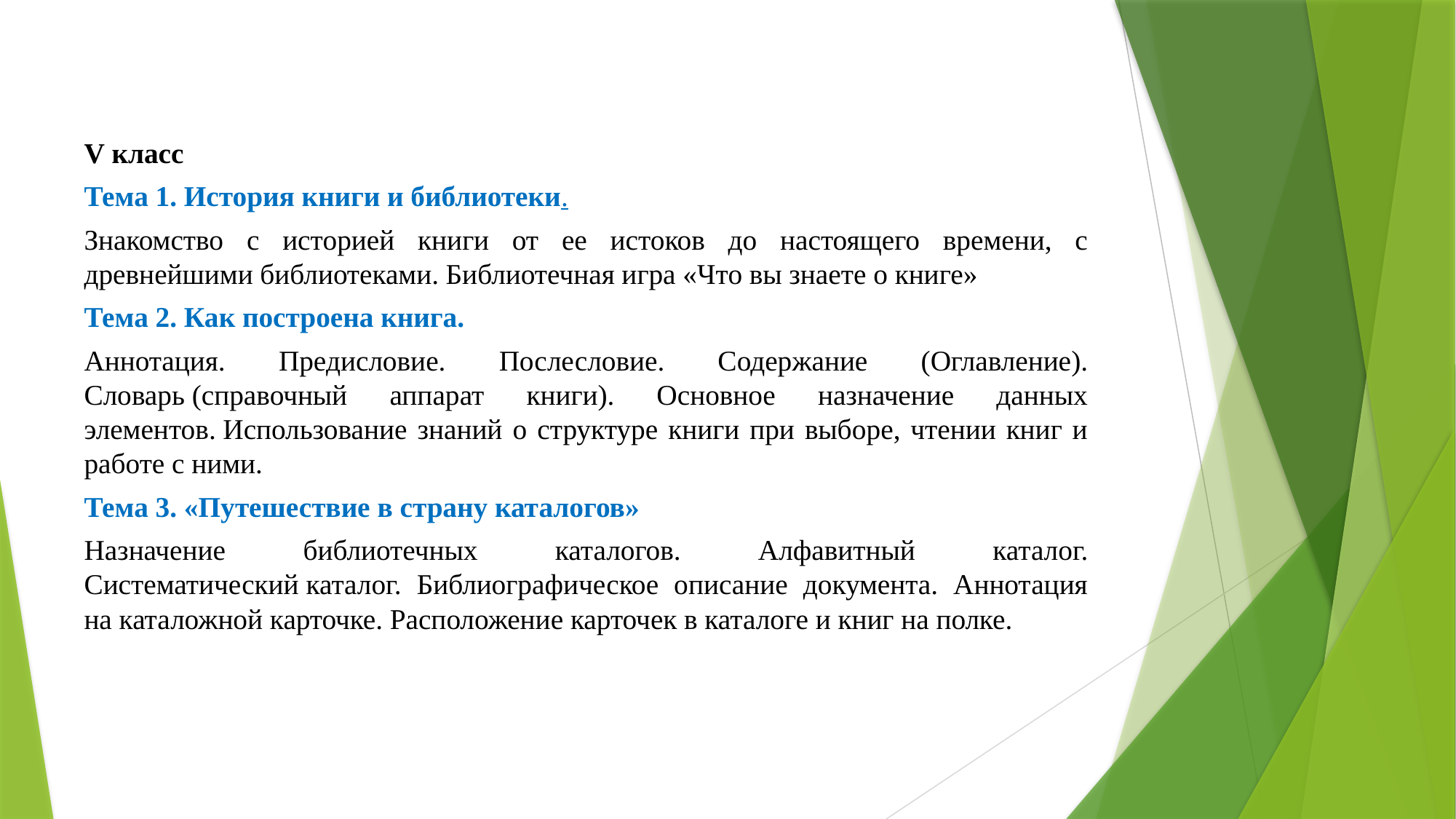

V класс
Тема 1. История книги и библиотеки.
Знакомство с историей книги от ее истоков до настоящего времени, с древнейшими библиотеками. Библиотечная игра «Что вы знаете о книге»
Тема 2. Как построена книга.
Аннотация. Предисловие. Послесловие. Содержание (Оглавление). Словарь (справочный аппарат книги). Основное назначение данных элементов. Использование знаний о структуре книги при выборе, чтении книг и работе с ними.
Тема 3. «Путешествие в страну каталогов»
Назначение библиотечных каталогов. Алфавитный каталог. Систематический каталог. Библиографическое описание документа. Аннотация на каталожной карточке. Расположение карточек в каталоге и книг на полке.